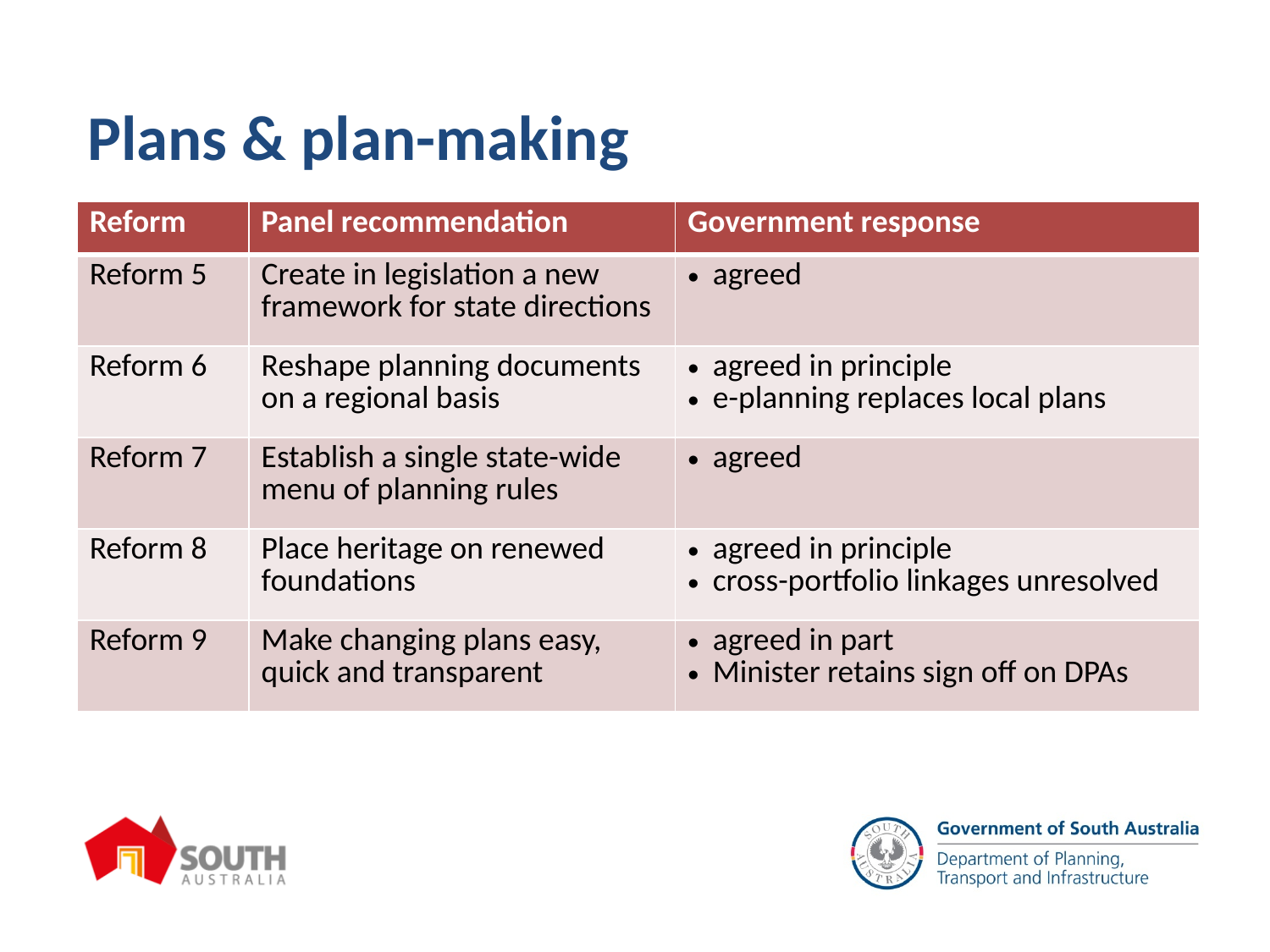

# Plans & plan-making
| Reform | Panel recommendation | Government response |
| --- | --- | --- |
| Reform 5 | Create in legislation a new framework for state directions | agreed |
| Reform 6 | Reshape planning documents on a regional basis | agreed in principle e-planning replaces local plans |
| Reform 7 | Establish a single state-wide menu of planning rules | agreed |
| Reform 8 | Place heritage on renewed foundations | agreed in principle cross-portfolio linkages unresolved |
| Reform 9 | Make changing plans easy, quick and transparent | agreed in part Minister retains sign off on DPAs |